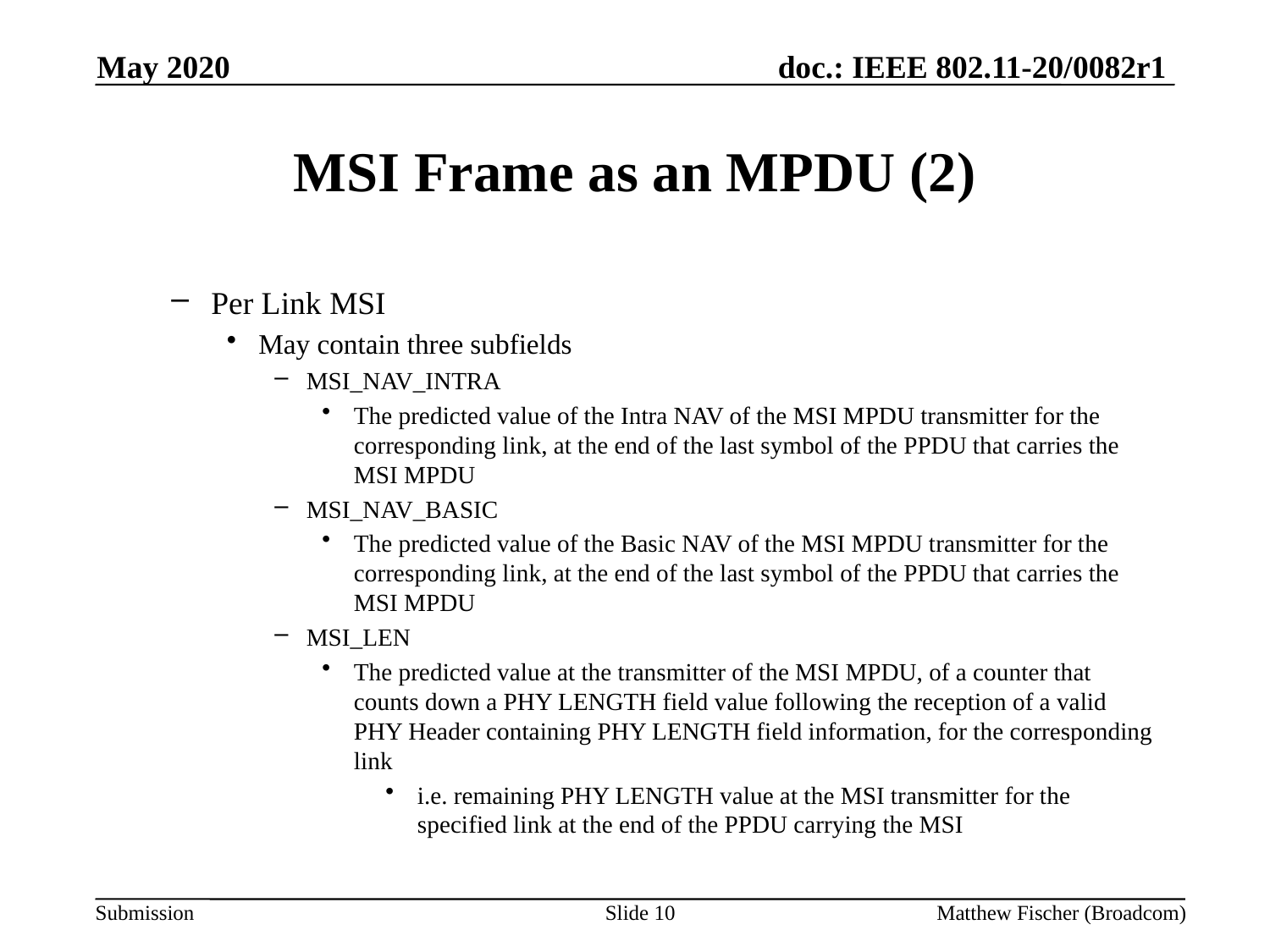

May 2020
# MSI Frame as an MPDU (2)
Per Link MSI
May contain three subfields
MSI_NAV_INTRA
The predicted value of the Intra NAV of the MSI MPDU transmitter for the corresponding link, at the end of the last symbol of the PPDU that carries the MSI MPDU
MSI_NAV_BASIC
The predicted value of the Basic NAV of the MSI MPDU transmitter for the corresponding link, at the end of the last symbol of the PPDU that carries the MSI MPDU
MSI_LEN
The predicted value at the transmitter of the MSI MPDU, of a counter that counts down a PHY LENGTH field value following the reception of a valid PHY Header containing PHY LENGTH field information, for the corresponding link
i.e. remaining PHY LENGTH value at the MSI transmitter for the specified link at the end of the PPDU carrying the MSI
Slide 10
Matthew Fischer (Broadcom)